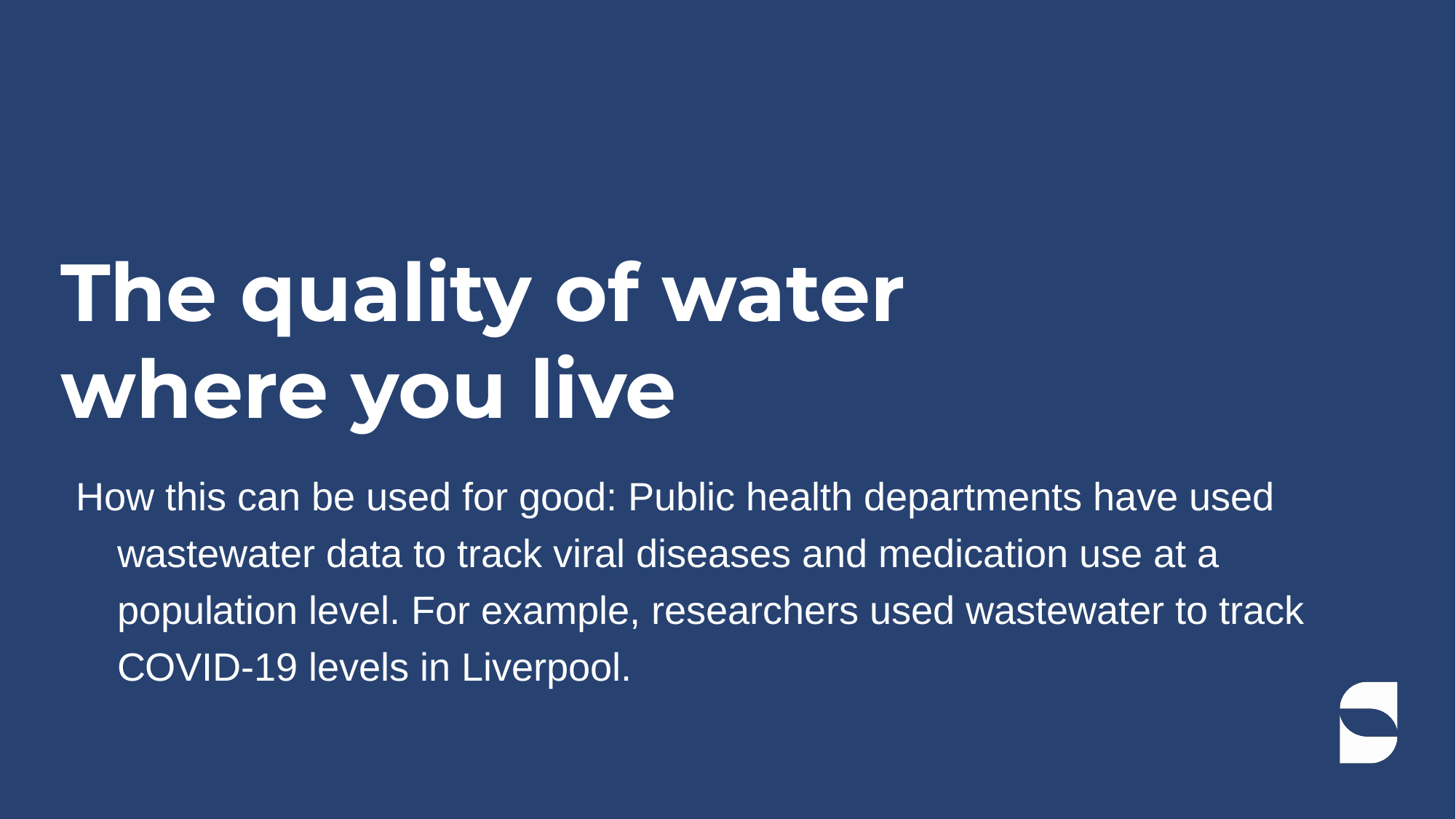

# The quality of water where you live
How this can be used for good: Public health departments have used wastewater data to track viral diseases and medication use at a population level. For example, researchers used wastewater to track COVID-19 levels in Liverpool.